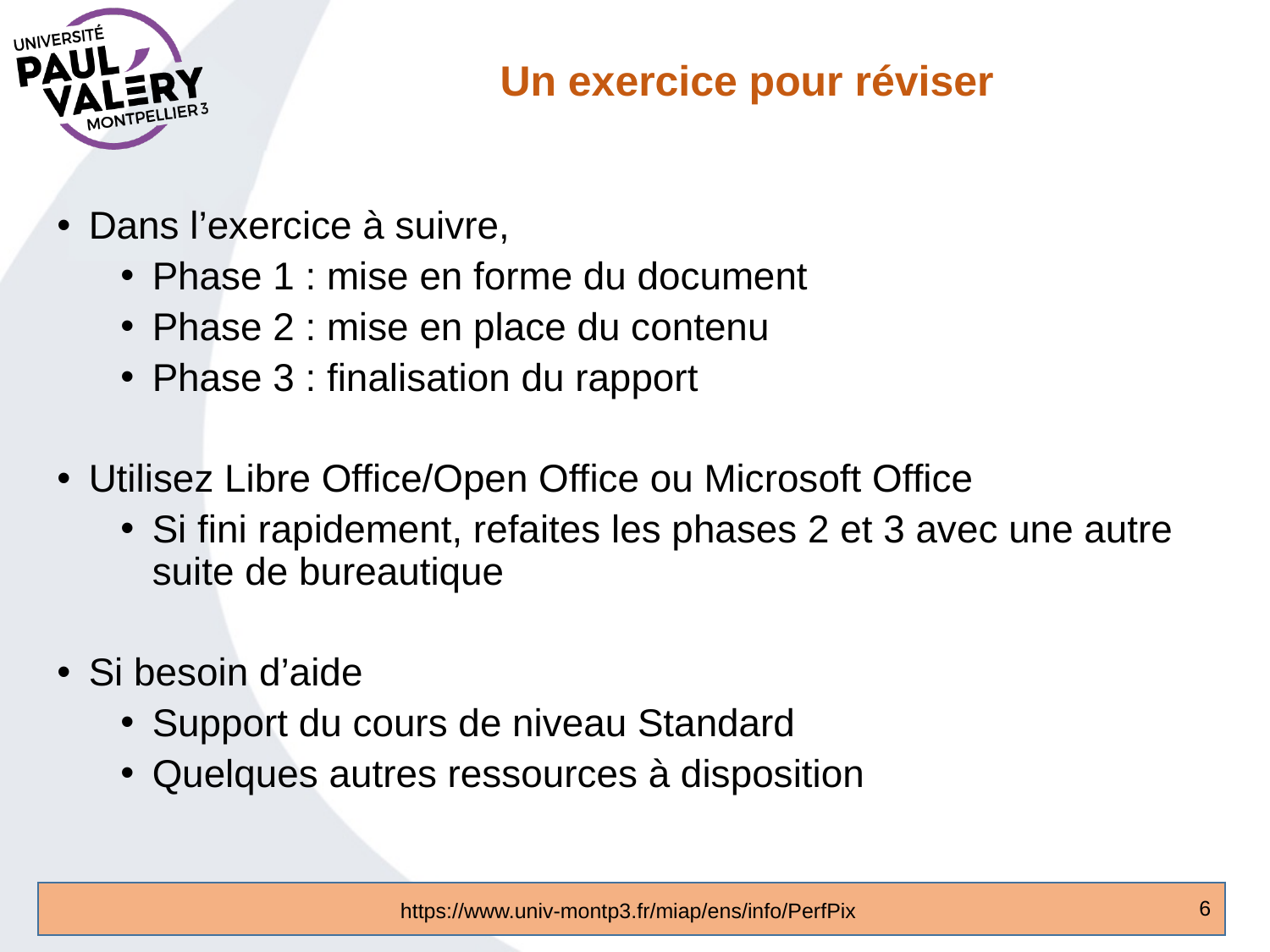

# Un exercice pour réviser
Dans l’exercice à suivre,
Phase 1 : mise en forme du document
Phase 2 : mise en place du contenu
Phase 3 : finalisation du rapport
Utilisez Libre Office/Open Office ou Microsoft Office
Si fini rapidement, refaites les phases 2 et 3 avec une autre suite de bureautique
Si besoin d’aide
Support du cours de niveau Standard
Quelques autres ressources à disposition
6